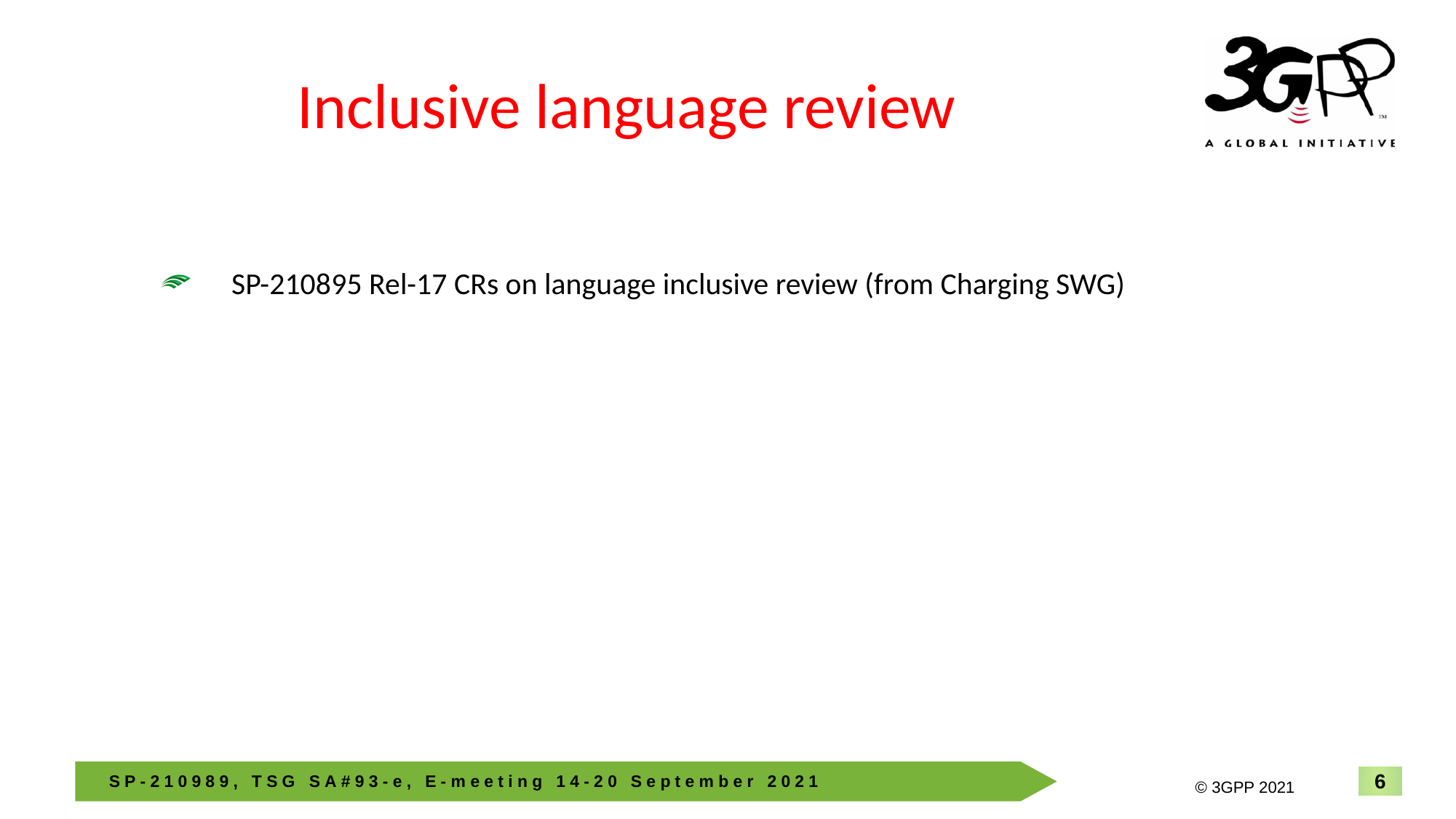

# Inclusive language review
SP-210895 Rel-17 CRs on language inclusive review (from Charging SWG)